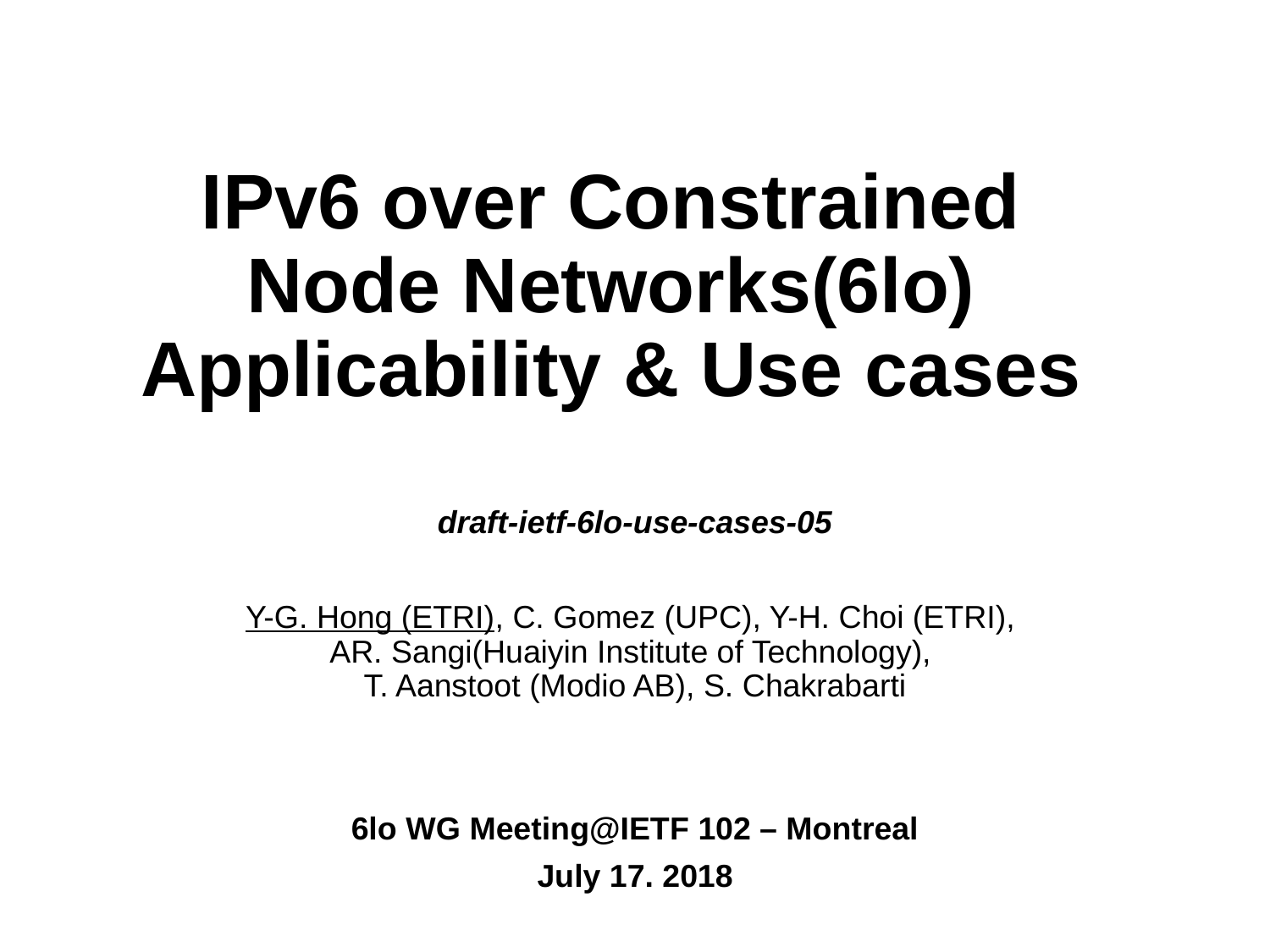

# IPv6 over Constrained Node Networks(6lo) Applicability & Use cases
draft-ietf-6lo-use-cases-05

Y-G. Hong (ETRI), C. Gomez (UPC), Y-H. Choi (ETRI),
AR. Sangi(Huaiyin Institute of Technology),
T. Aanstoot (Modio AB), S. Chakrabarti

6lo WG Meeting@IETF 102 – Montreal
July 17. 2018